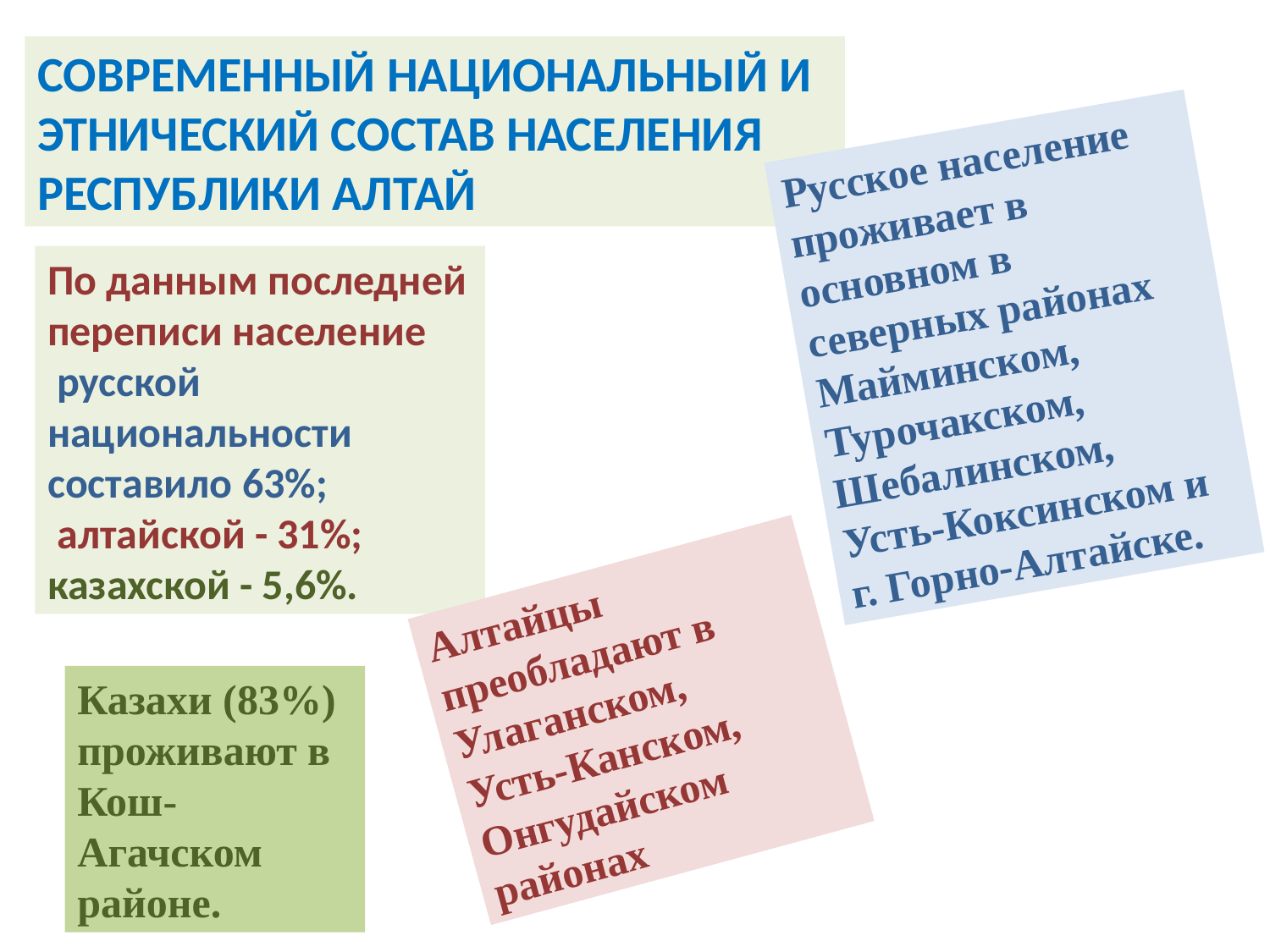

СОВРЕМЕННЫЙ НАЦИОНАЛЬНЫЙ И ЭТНИЧЕСКИЙ СОСТАВ НАСЕЛЕНИЯ РЕСПУБЛИКИ АЛТАЙ
Русское население проживает в основном в северных районах Майминском, Турочакском, Шебалинском,
Усть-Коксинском и г. Горно-Алтайске.
По данным последней переписи население
 русской национальности составило 63%;
 алтайской - 31%;
казахской - 5,6%.
Алтайцы преобладают в Улаганском,
Усть-Канском, Онгудайском районах
Казахи (83%) проживают в Кош-Агачском районе.